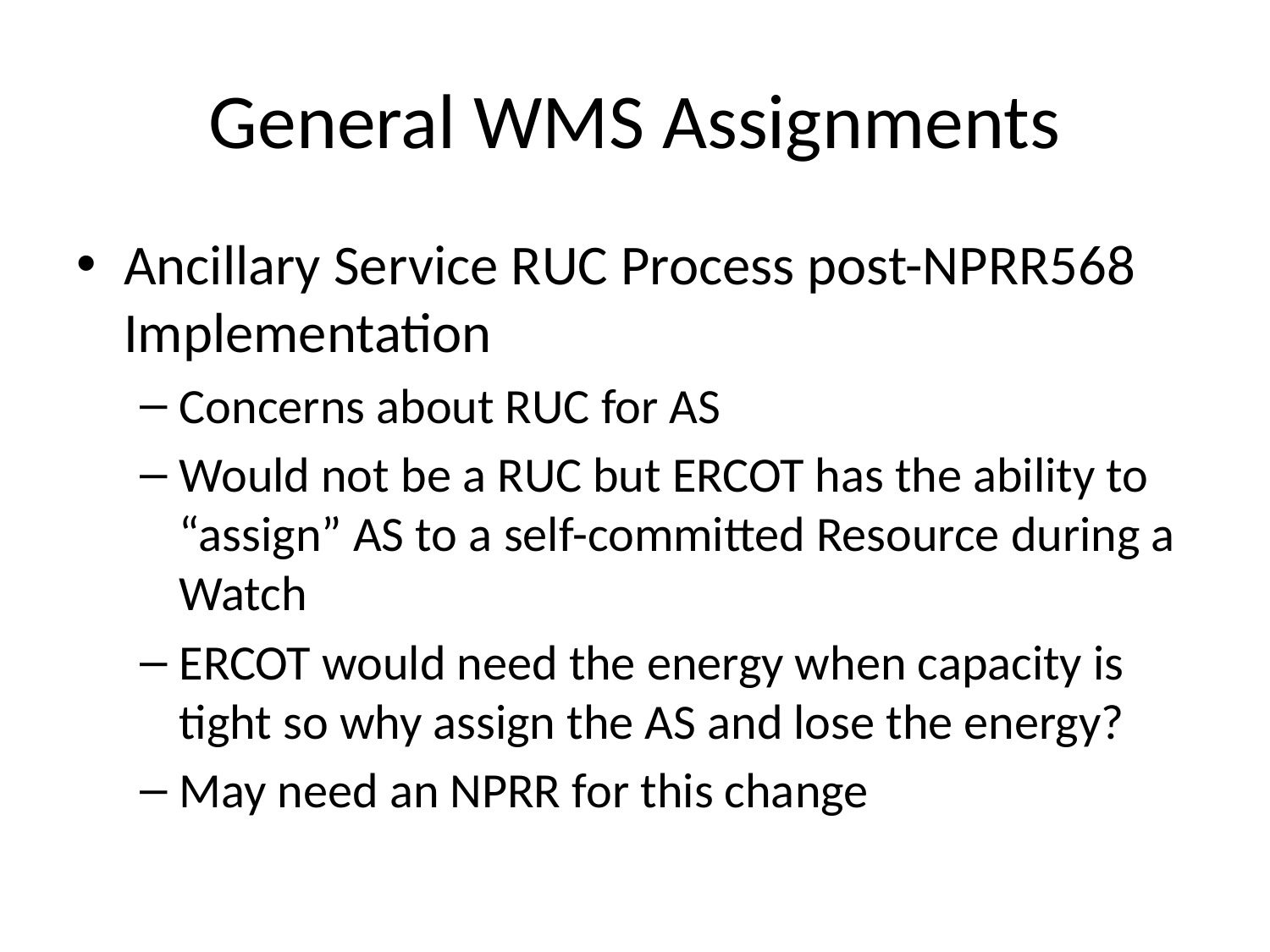

# General WMS Assignments
Ancillary Service RUC Process post-NPRR568 Implementation
Concerns about RUC for AS
Would not be a RUC but ERCOT has the ability to “assign” AS to a self-committed Resource during a Watch
ERCOT would need the energy when capacity is tight so why assign the AS and lose the energy?
May need an NPRR for this change